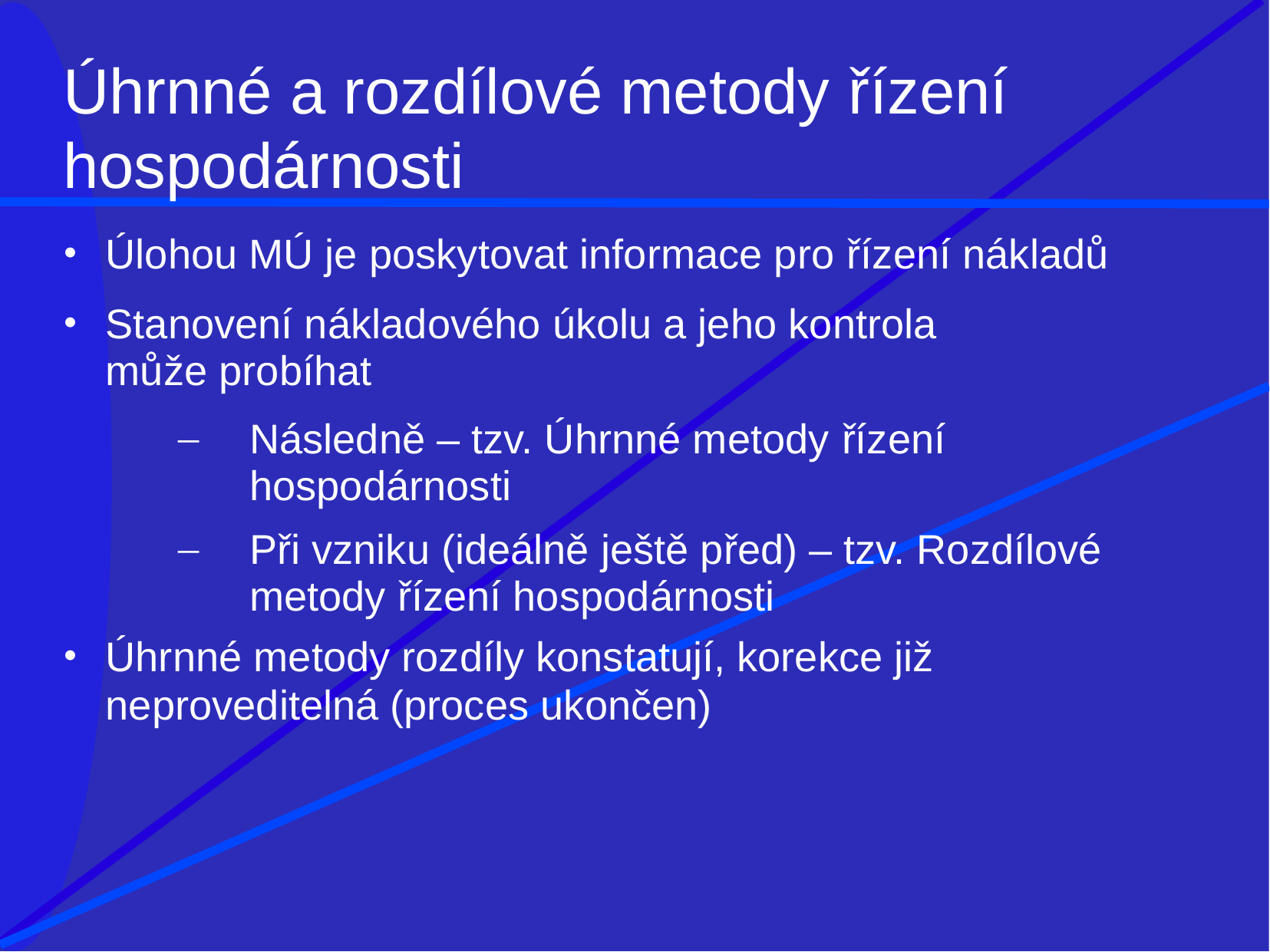

# Úhrnné a rozdílové metody řízení
hospodárnosti
Úlohou MÚ je poskytovat informace pro řízení nákladů
Stanovení nákladového úkolu a jeho kontrola může probíhat
Následně – tzv. Úhrnné metody řízení hospodárnosti
Při vzniku (ideálně ještě před) – tzv. Rozdílové metody řízení hospodárnosti
Úhrnné metody rozdíly konstatují, korekce již
neproveditelná (proces ukončen)